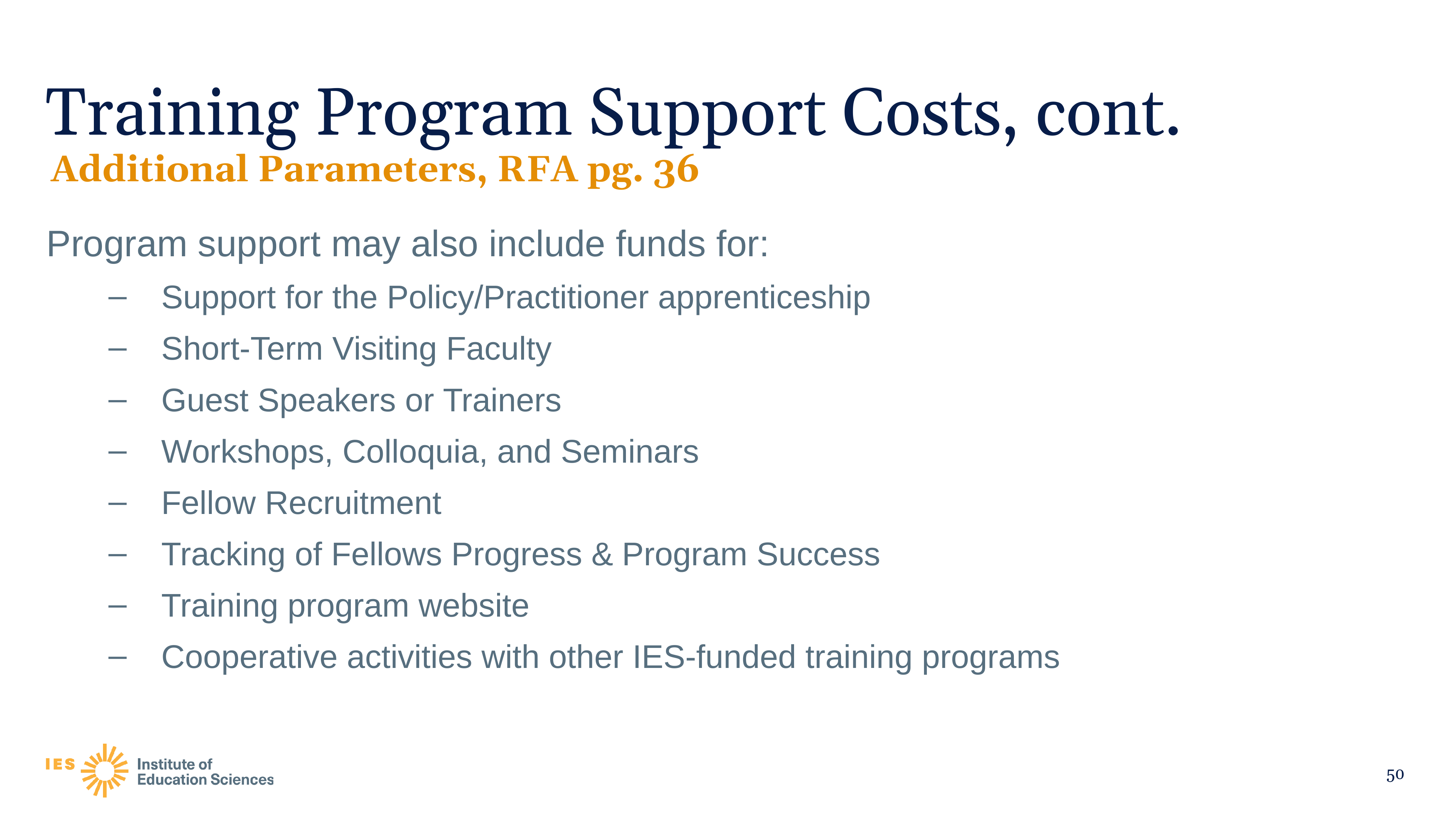

# Training Program Support Costs, cont.
Additional Parameters, RFA pg. 36
Program support may also include funds for:
Support for the Policy/Practitioner apprenticeship
Short-Term Visiting Faculty
Guest Speakers or Trainers
Workshops, Colloquia, and Seminars
Fellow Recruitment
Tracking of Fellows Progress & Program Success
Training program website
Cooperative activities with other IES-funded training programs

50